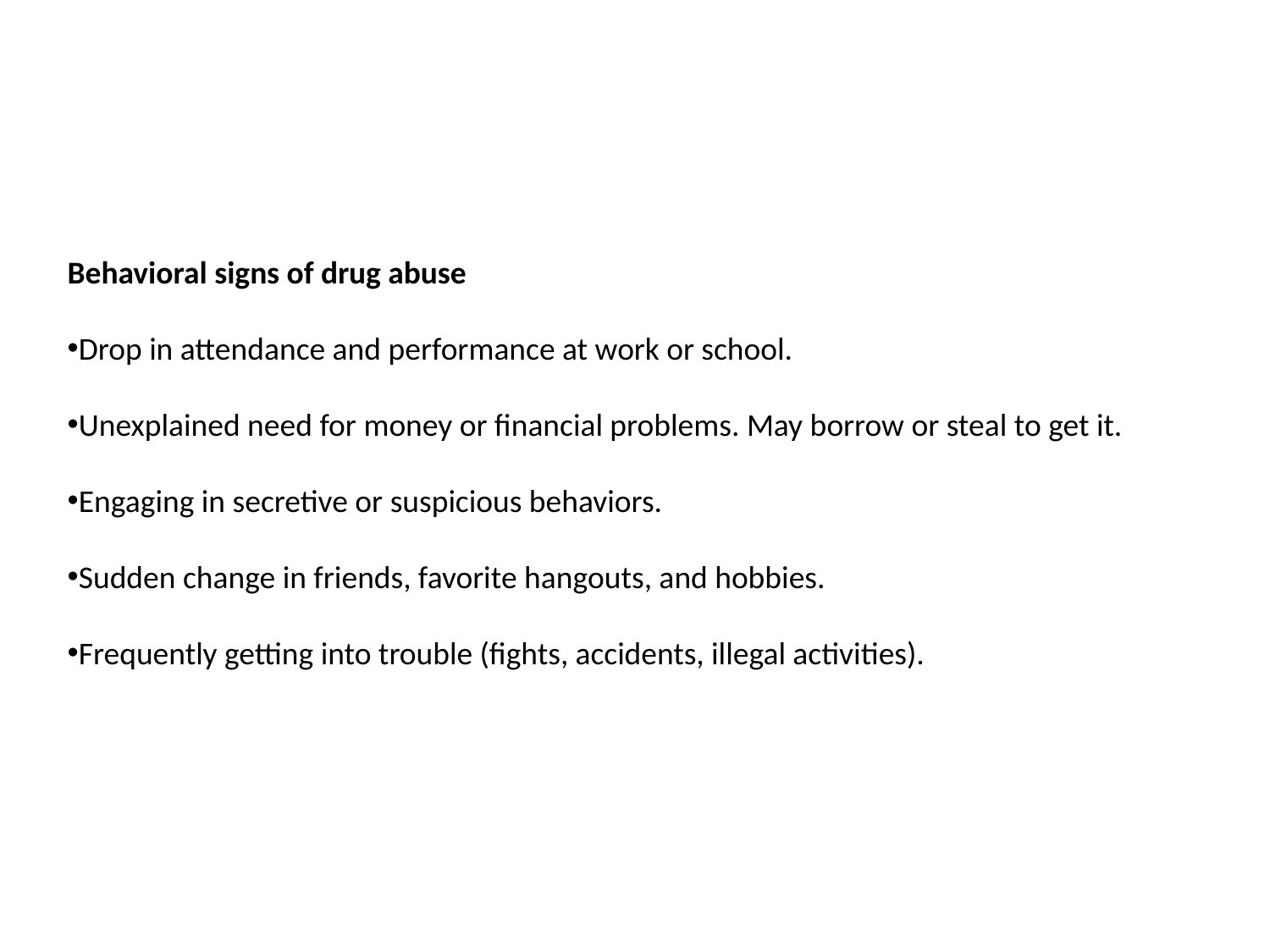

#
Behavioral signs of drug abuse

Drop in attendance and performance at work or school.

Unexplained need for money or financial problems. May borrow or steal to get it.

Engaging in secretive or suspicious behaviors.

Sudden change in friends, favorite hangouts, and hobbies.

Frequently getting into trouble (fights, accidents, illegal activities).